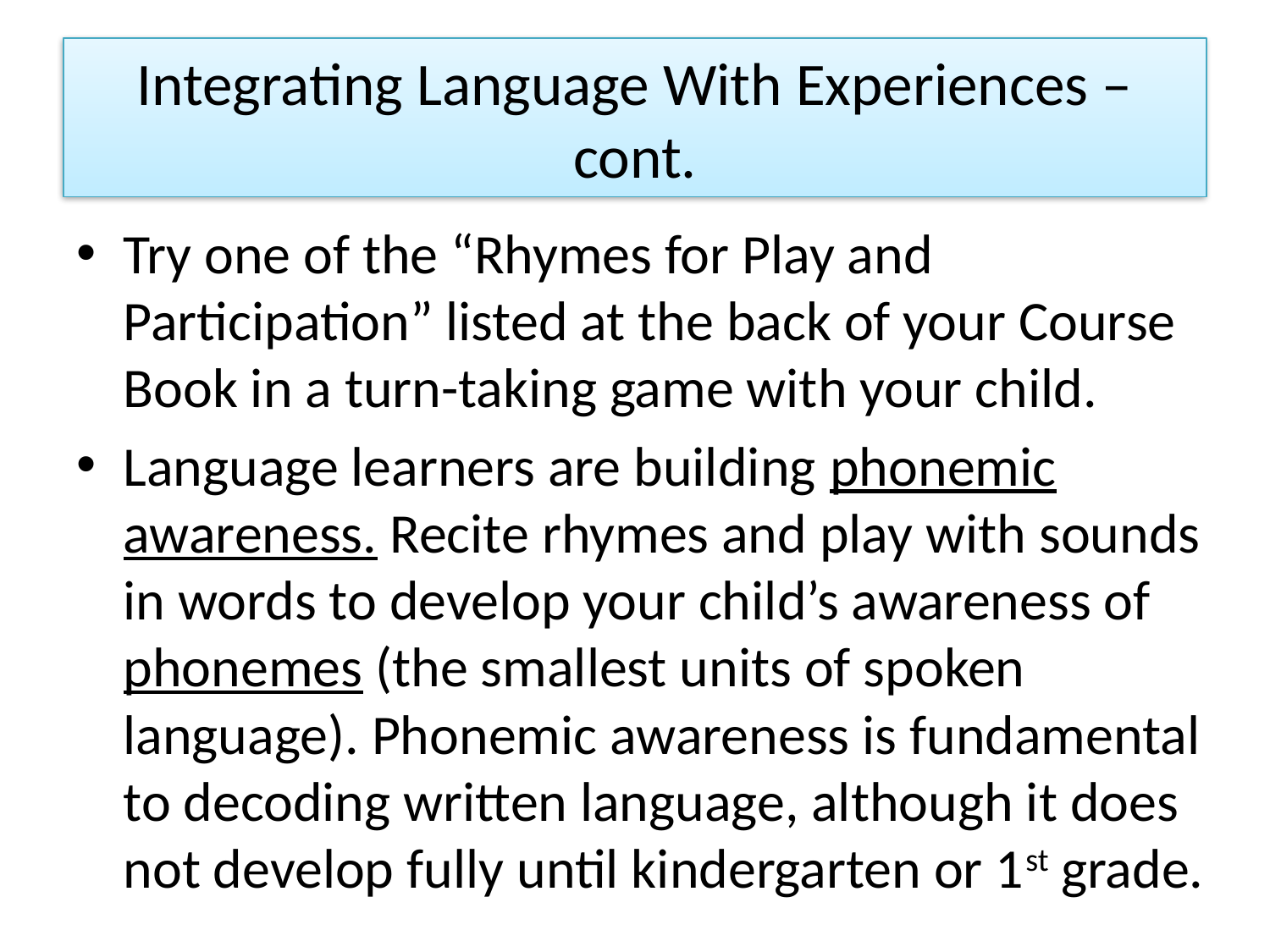

# Integrating Language With Experiences – cont.
Try one of the “Rhymes for Play and Participation” listed at the back of your Course Book in a turn-taking game with your child.
Language learners are building phonemic awareness. Recite rhymes and play with sounds in words to develop your child’s awareness of phonemes (the smallest units of spoken language). Phonemic awareness is fundamental to decoding written language, although it does not develop fully until kindergarten or 1st grade.